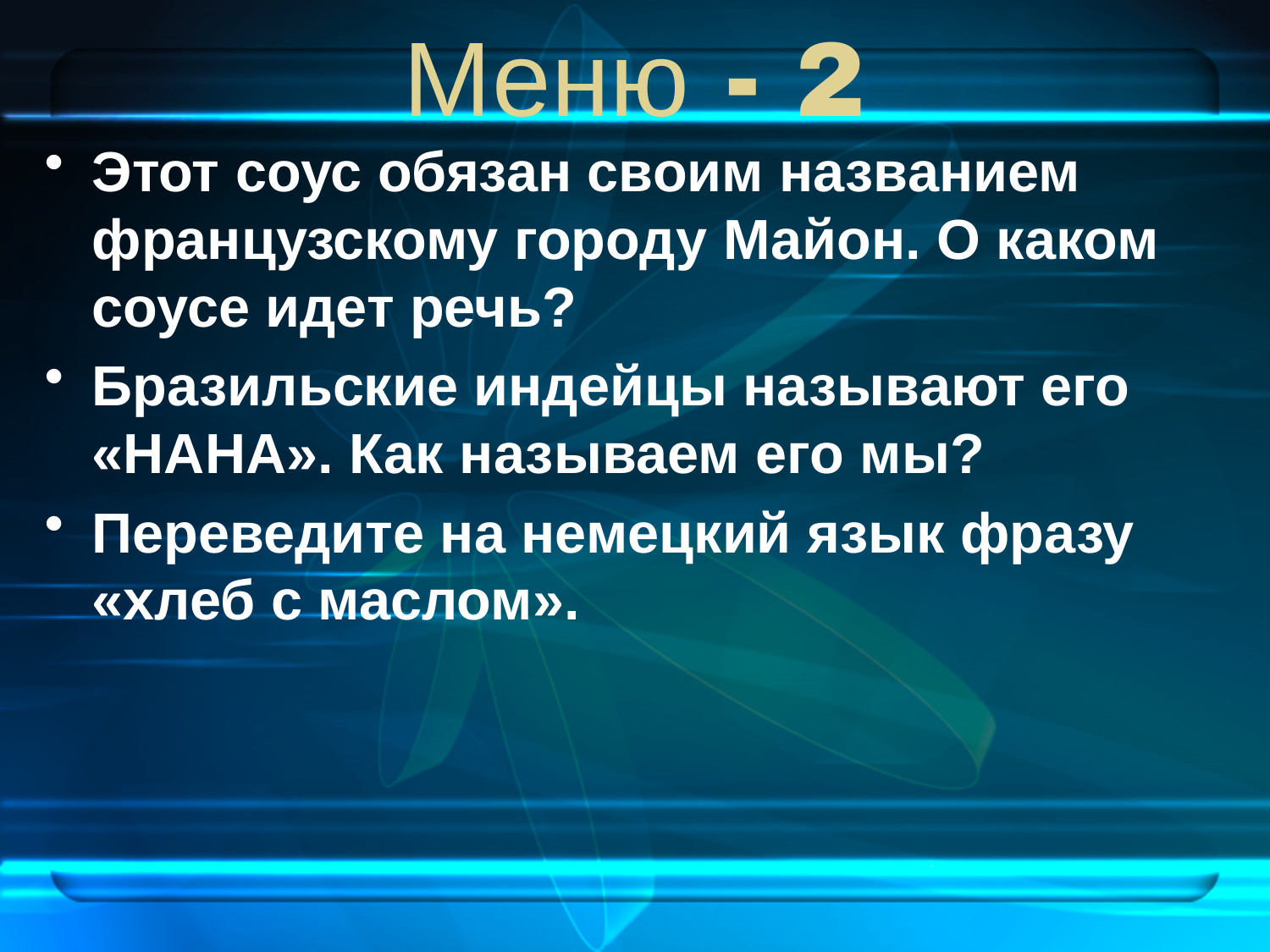

# Меню - 2
Этот соус обязан своим названием французскому городу Майон. О каком соусе идет речь?
Бразильские индейцы называют его «НАНА». Как называем его мы?
Переведите на немецкий язык фразу «хлеб с маслом».